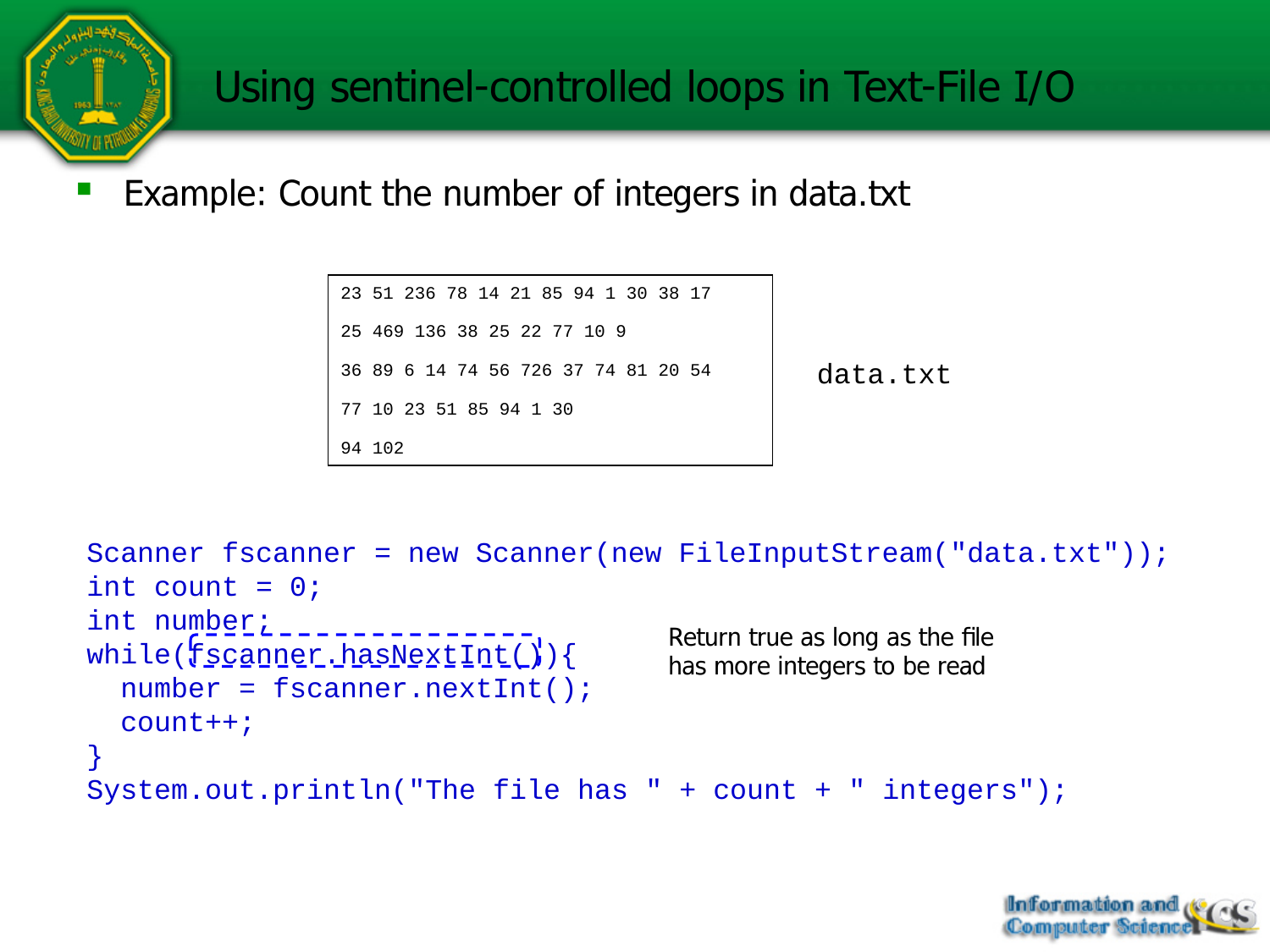

# Using sentinel-controlled loops in Text-File I/O
Example: Count the number of integers in data.txt
23 51 236 78 14 21 85 94 1 30 38 17
25 469 136 38 25 22 77 10 9
36 89 6 14 74 56 726 37 74 81 20 54
77 10 23 51 85 94 1 30
94 102
data.txt
Scanner fscanner = new Scanner(new FileInputStream("data.txt"));
int count = 0;
int number;
while(fscanner.hasNextInt()){
  number = fscanner.nextInt();
  count++;
}
System.out.println("The file has " + count + " integers");
Return true as long as the file has more integers to be read